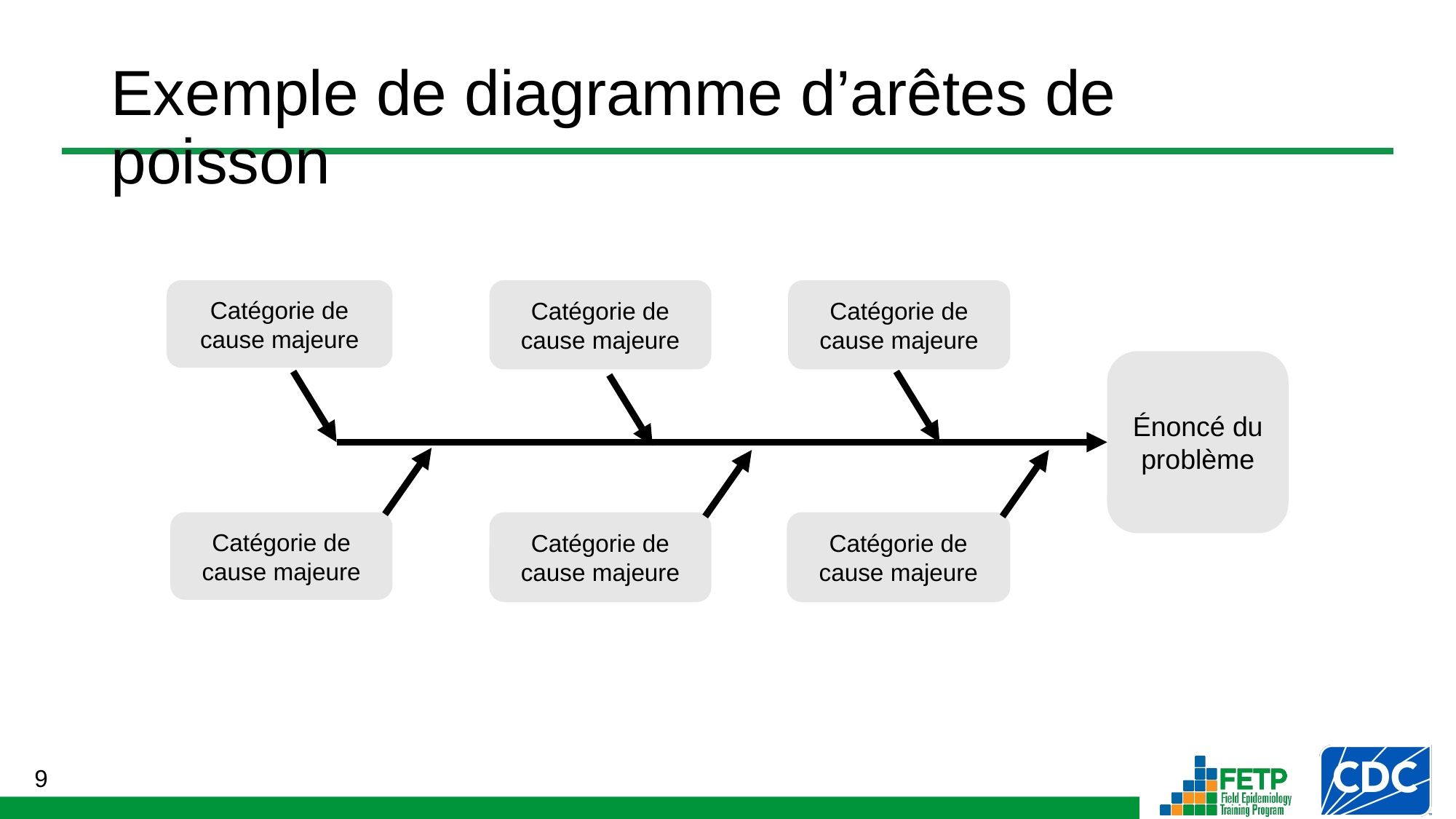

# Exemple de diagramme d’arêtes de poisson
Catégorie de cause majeure
Catégorie de cause majeure
Catégorie de cause majeure
Énoncé du problème
Catégorie de cause majeure
Catégorie de cause majeure
Catégorie de cause majeure